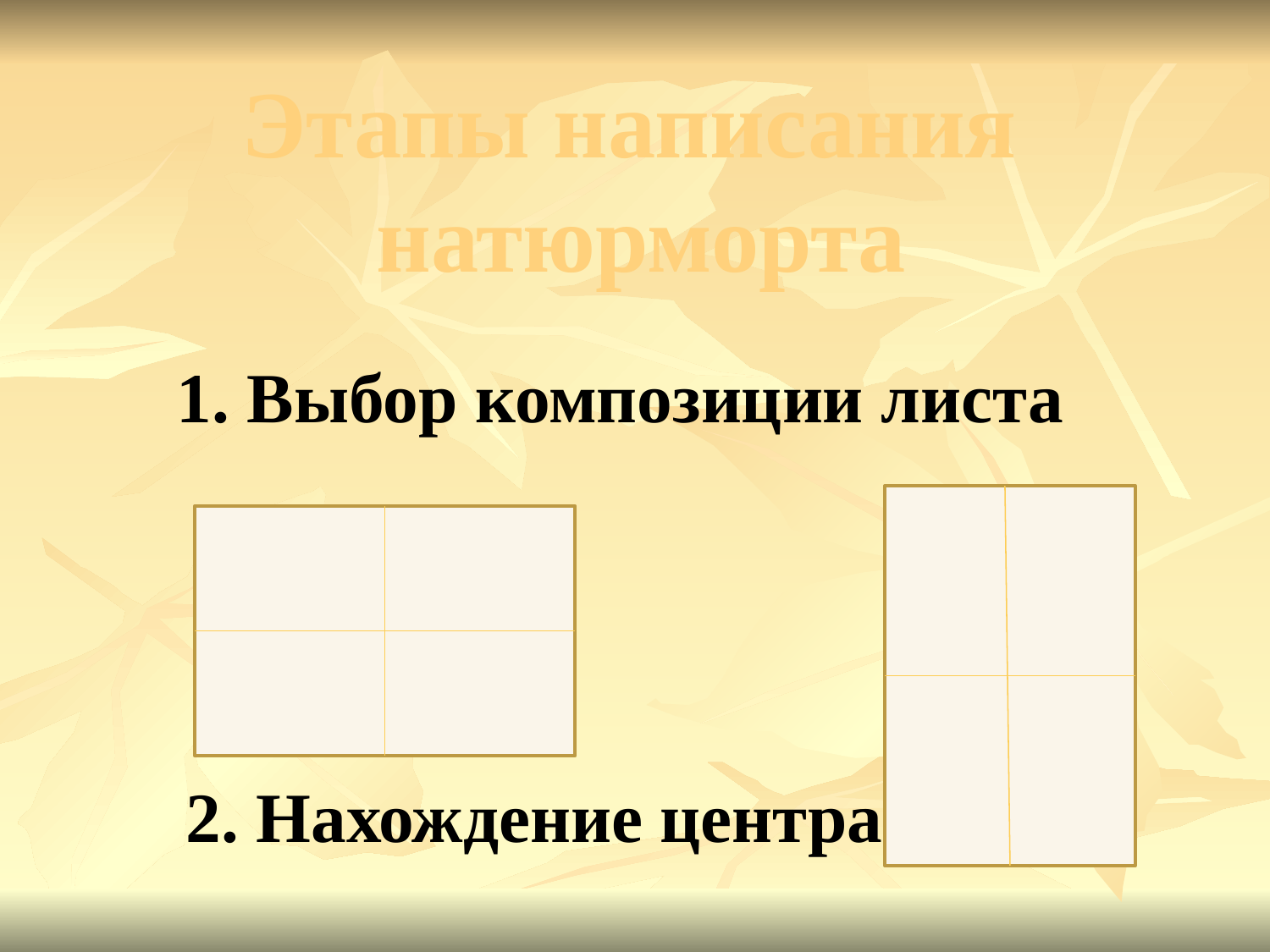

Этапы написания
натюрморта
1. Выбор композиции листа

2. Нахождение центра